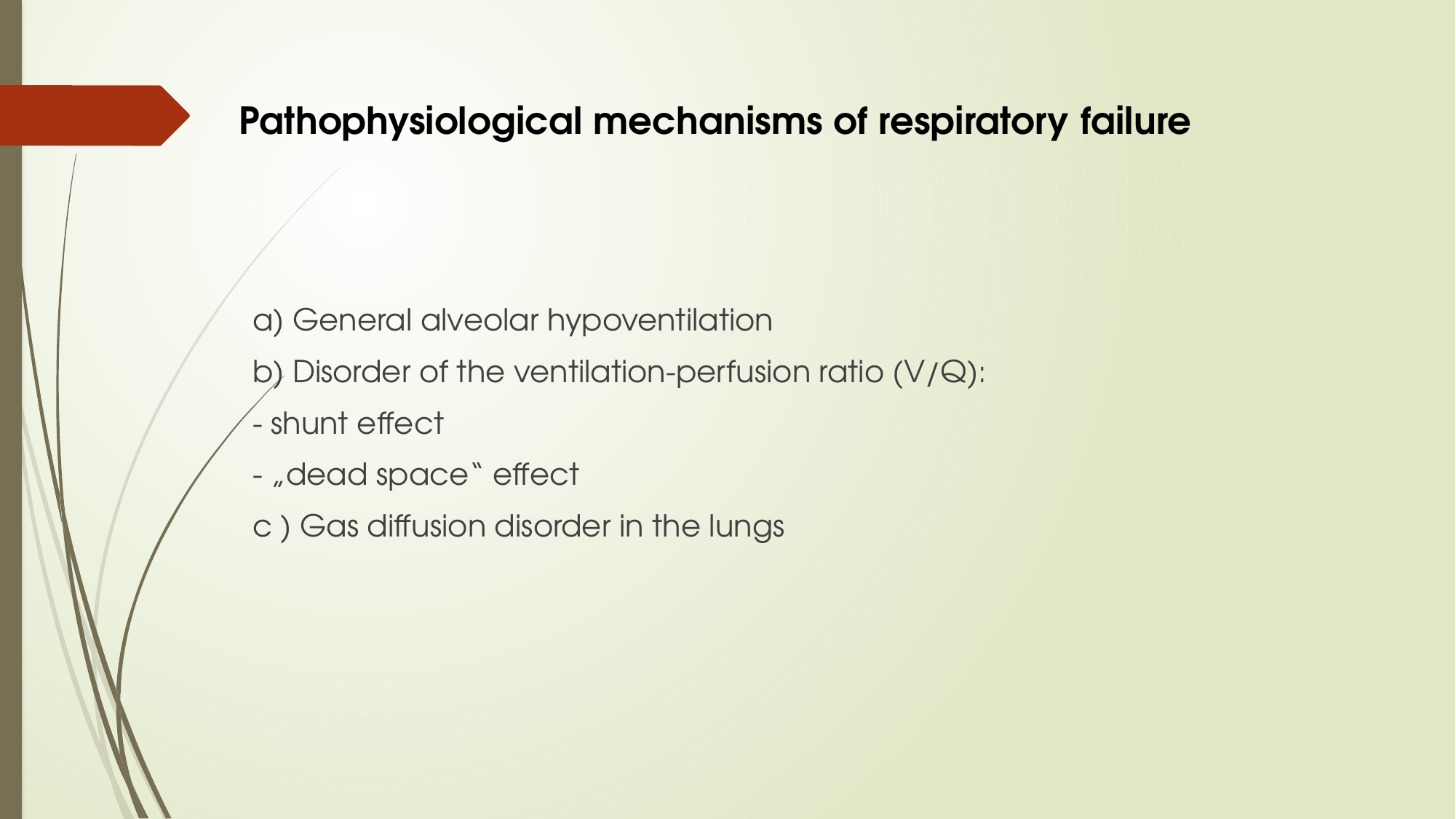

# Pathophysiological mechanisms of respiratory failure
a) General alveolar hypoventilation
b) Disorder of the ventilation-perfusion ratio (V/Q):
- shunt effect
- „dead space“ effect
c ) Gas diffusion disorder in the lungs